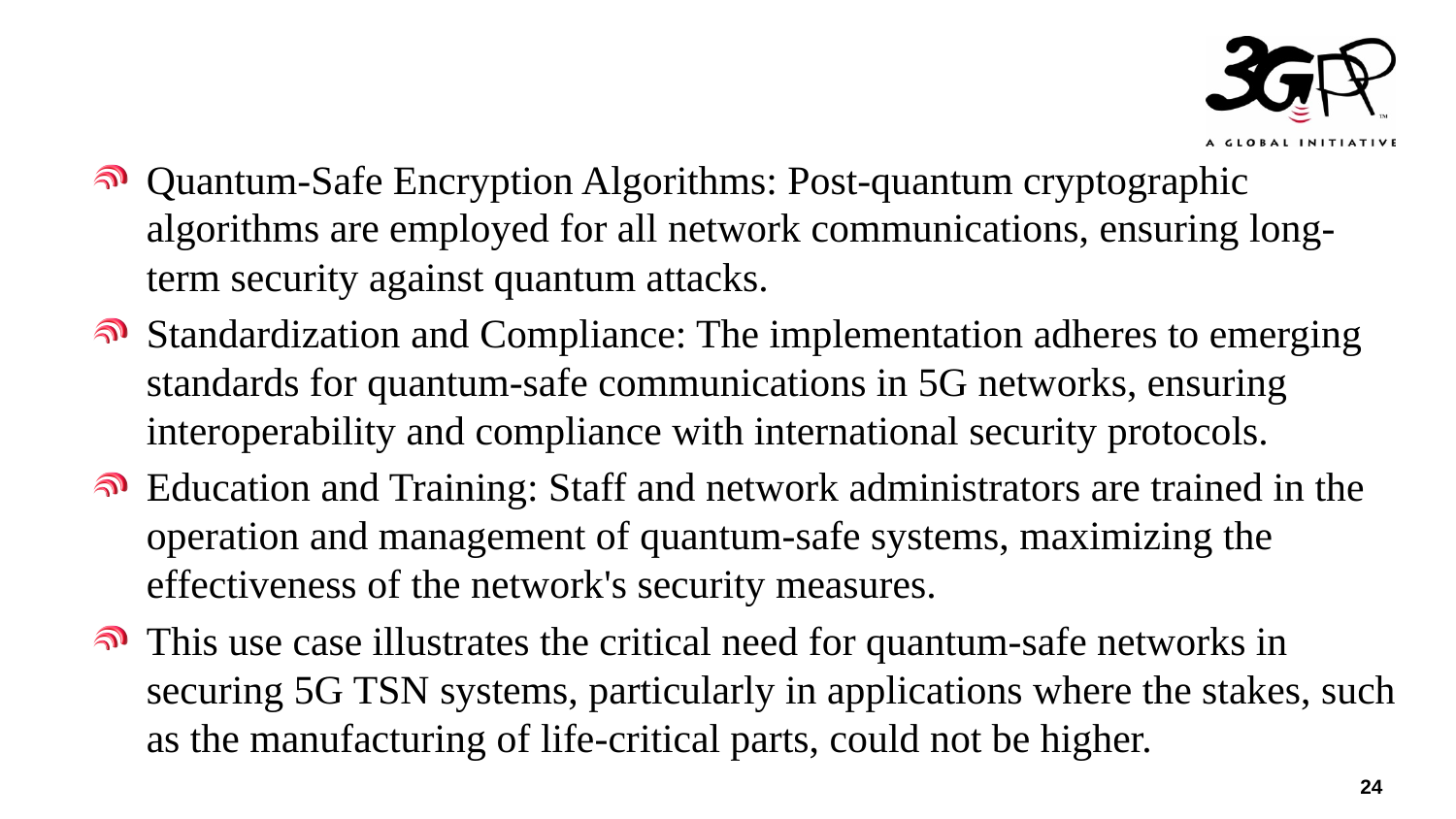

Quantum-Safe Encryption Algorithms: Post-quantum cryptographic algorithms are employed for all network communications, ensuring long-term security against quantum attacks.
Standardization and Compliance: The implementation adheres to emerging standards for quantum-safe communications in 5G networks, ensuring interoperability and compliance with international security protocols.
Education and Training: Staff and network administrators are trained in the operation and management of quantum-safe systems, maximizing the effectiveness of the network's security measures.
This use case illustrates the critical need for quantum-safe networks in securing 5G TSN systems, particularly in applications where the stakes, such as the manufacturing of life-critical parts, could not be higher.